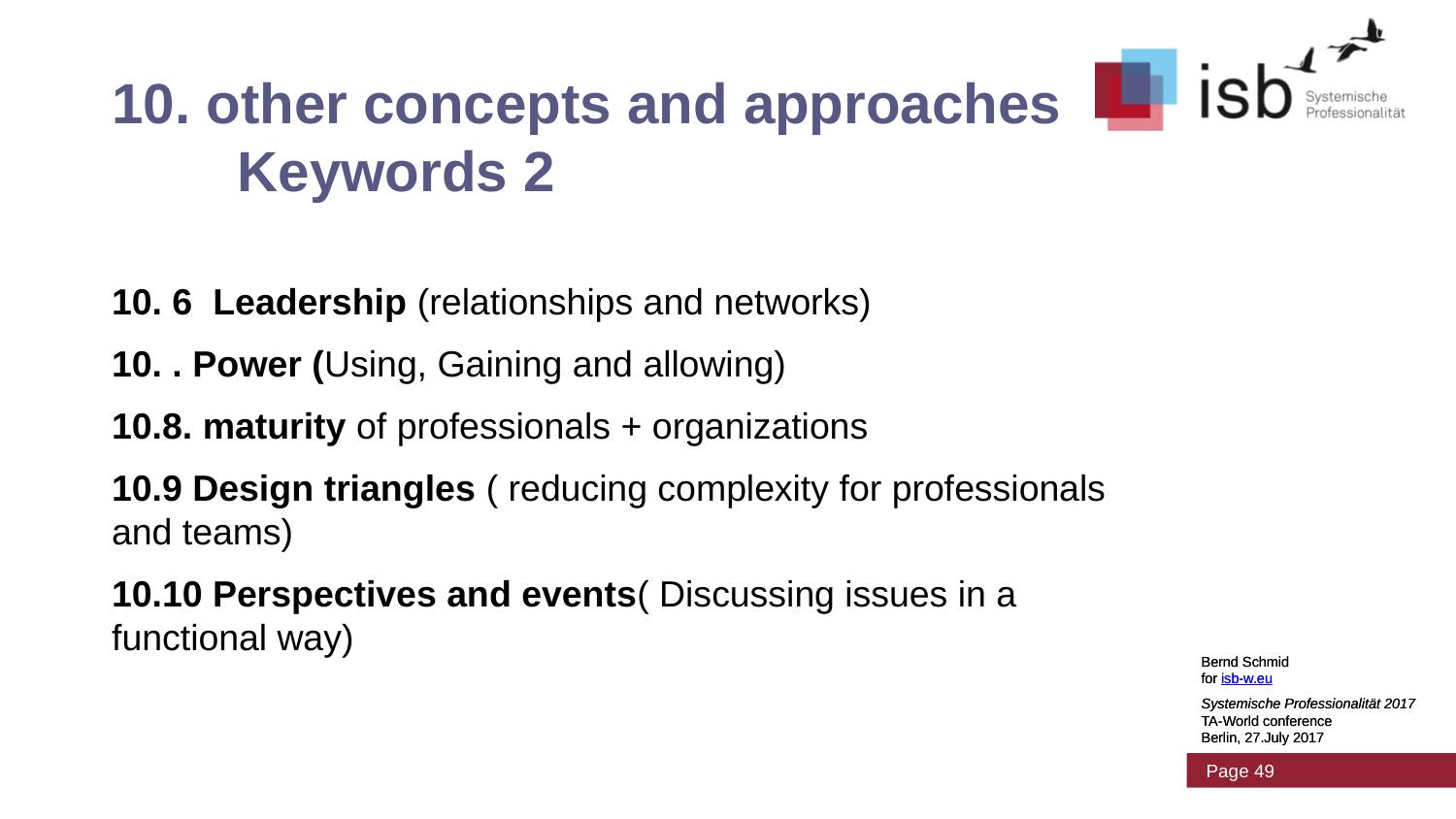

# 10. other concepts and approaches Keywords 2
10. 6  Leadership (relationships and networks)
10. . Power (Using, Gaining and allowing)
10.8. maturity of professionals + organizations
10.9 Design triangles ( reducing complexity for professionals and teams)
10.10 Perspectives and events( Discussing issues in a functional way)

Bernd Schmid
for isb-w.eu
Systemische Professionalität 2017
TA-World conference
Berlin, 27.July 2017
 Page 49